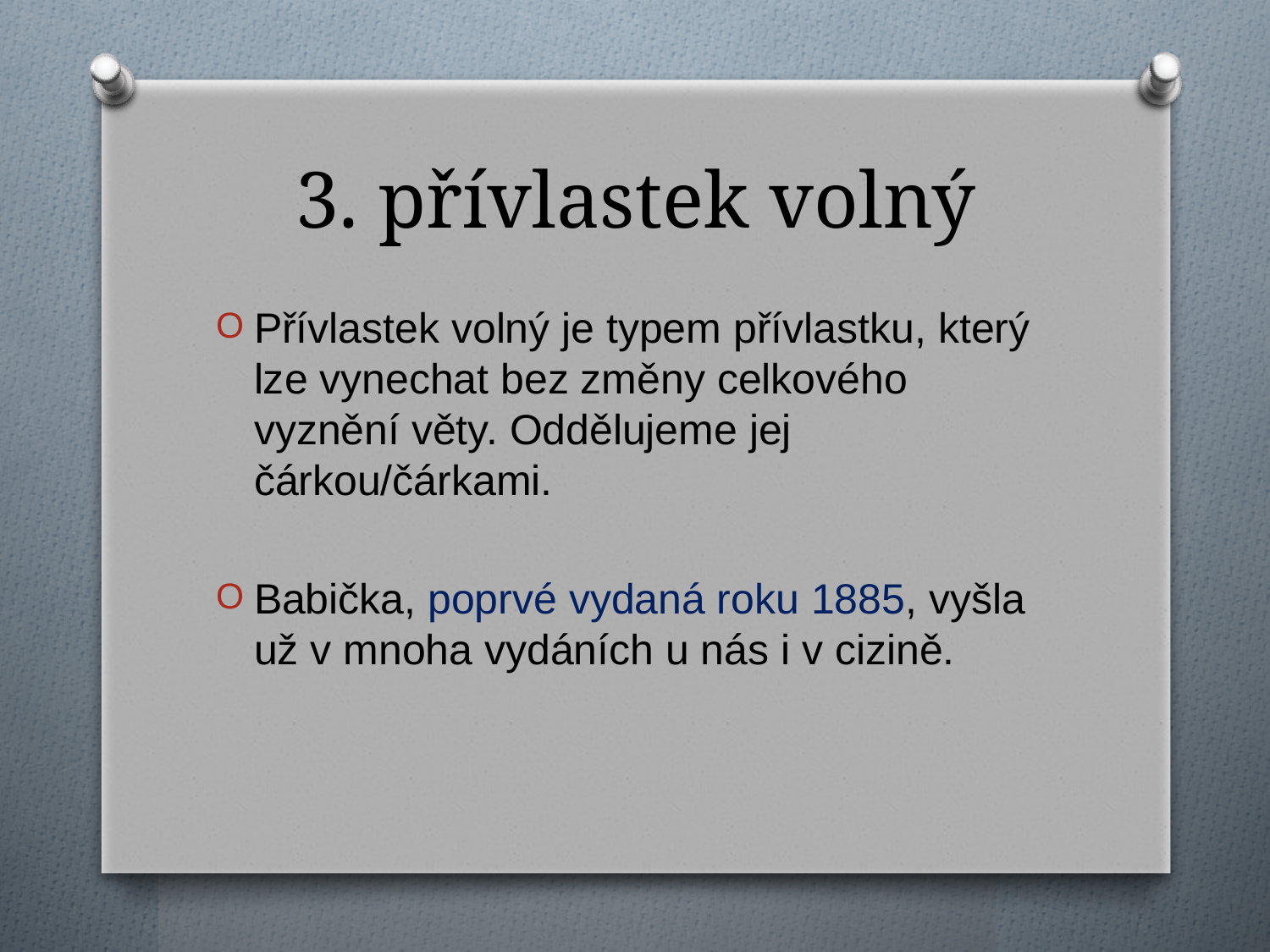

# 3. přívlastek volný
Přívlastek volný je typem přívlastku, který lze vynechat bez změny celkového vyznění věty. Oddělujeme jej čárkou/čárkami.

Babička, poprvé vydaná roku 1885, vyšla už v mnoha vydáních u nás i v cizině.